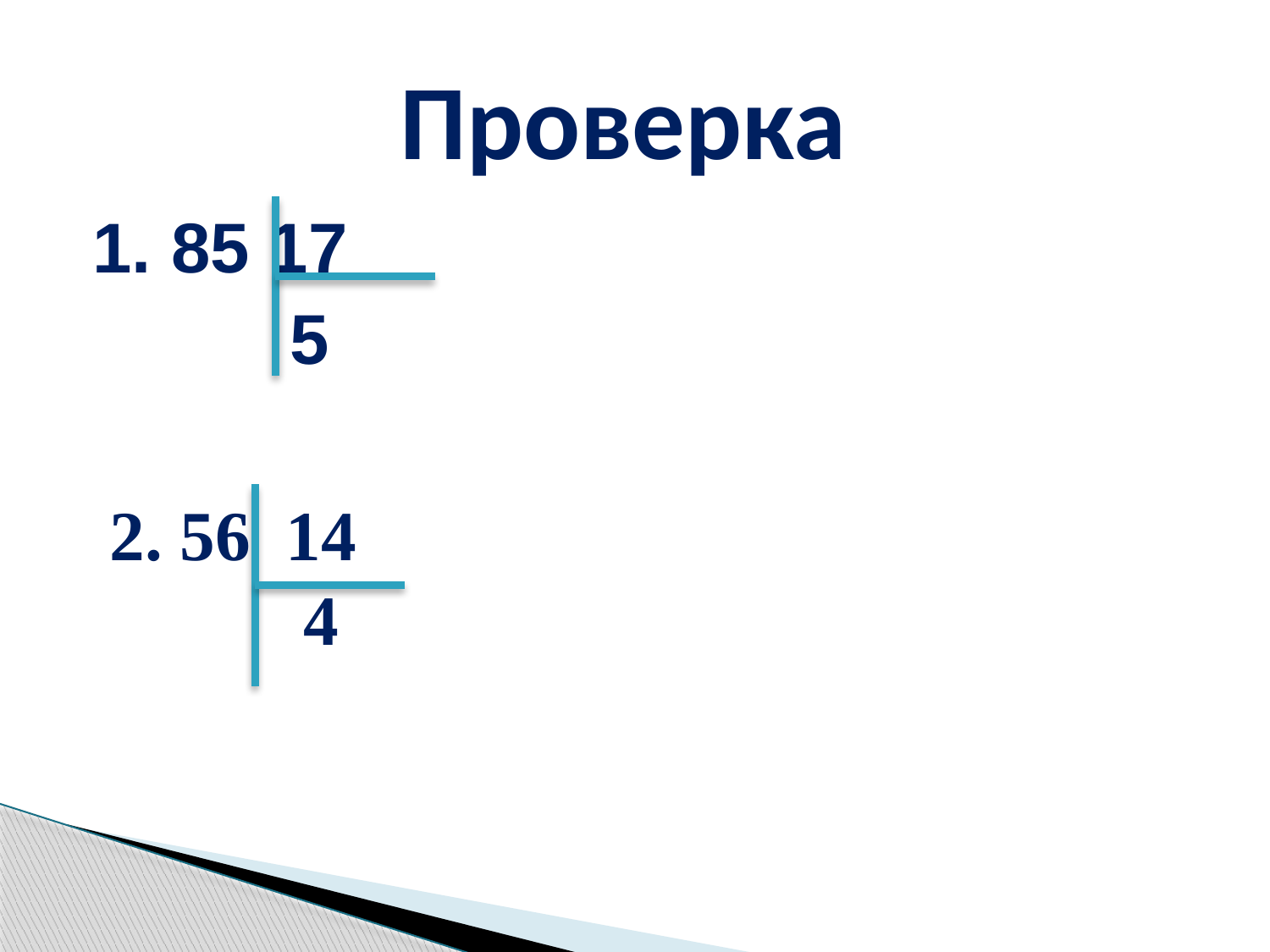

# Проверка
1. 85 17
          5

2. 56  14
           4